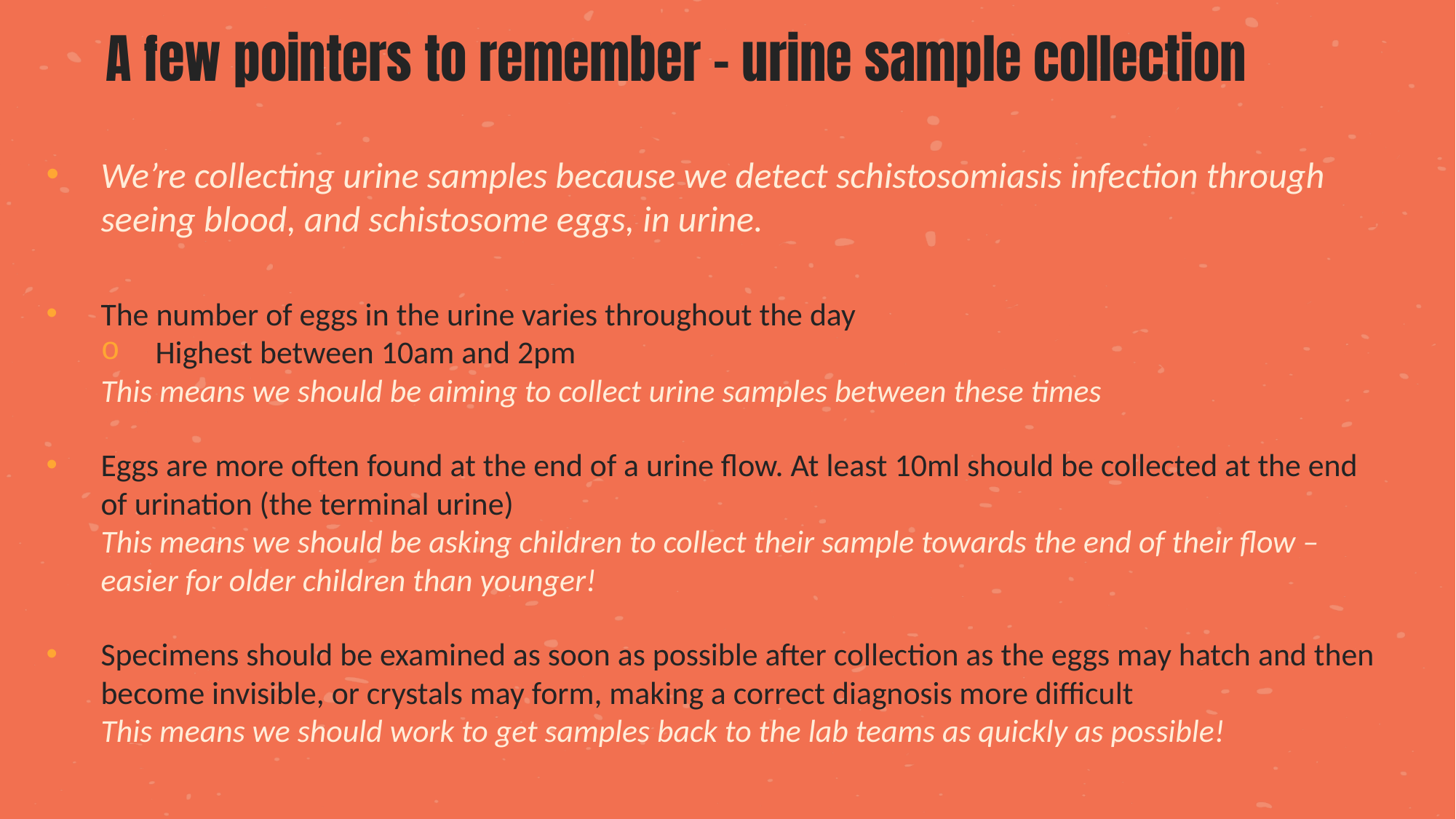

A few pointers to remember - urine sample collection
We’re collecting urine samples because we detect schistosomiasis infection through seeing blood, and schistosome eggs, in urine.

The number of eggs in the urine varies throughout the day
Highest between 10am and 2pm
This means we should be aiming to collect urine samples between these times
Eggs are more often found at the end of a urine flow. At least 10ml should be collected at the end of urination (the terminal urine)
This means we should be asking children to collect their sample towards the end of their flow – easier for older children than younger!
Specimens should be examined as soon as possible after collection as the eggs may hatch and then become invisible, or crystals may form, making a correct diagnosis more difficult
This means we should work to get samples back to the lab teams as quickly as possible!